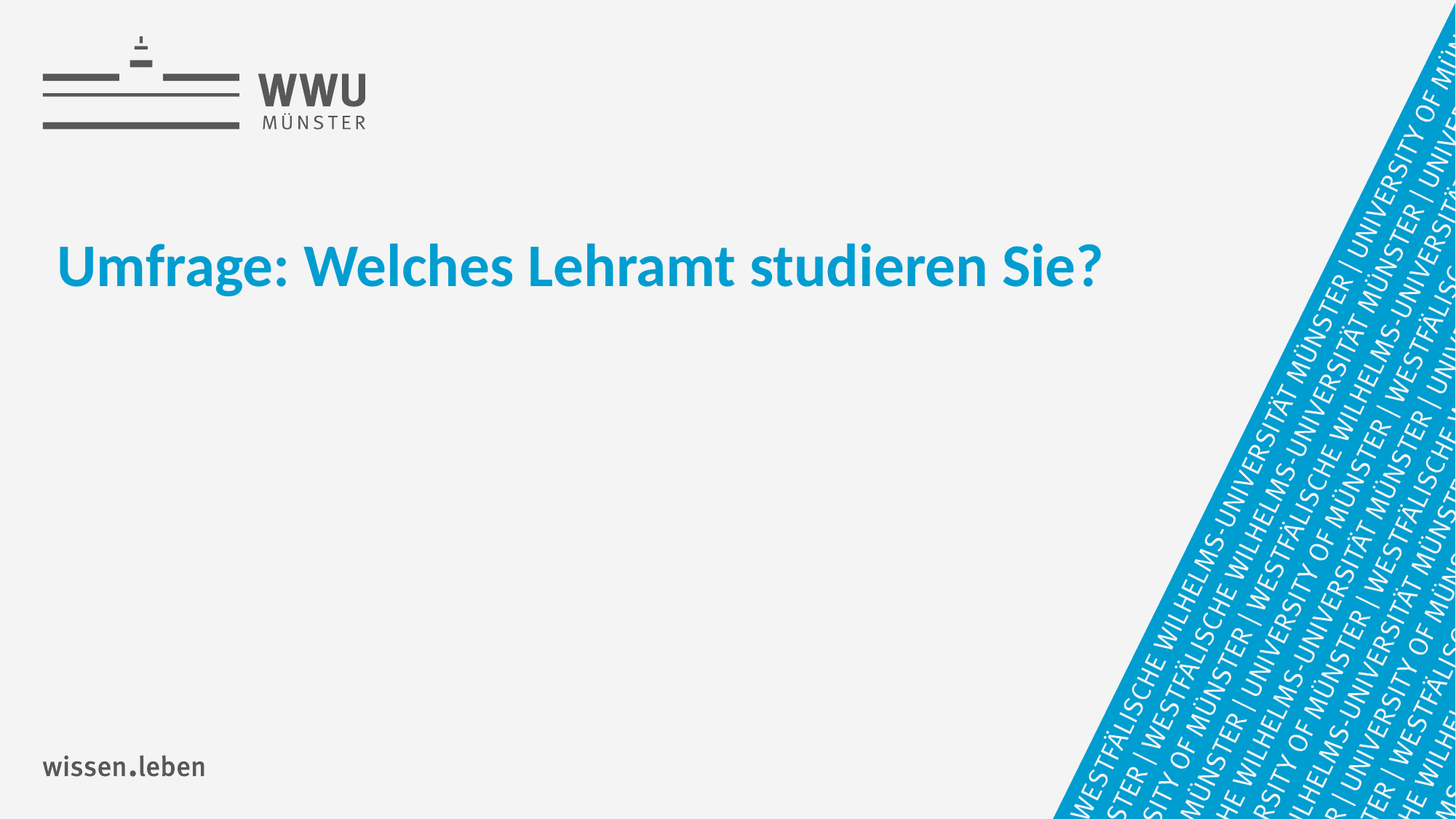

Hier steht der Titel der Präsentation
# Umfrage: Welches Lehramt studieren Sie?
Name: der Referentin / des Referenten
4